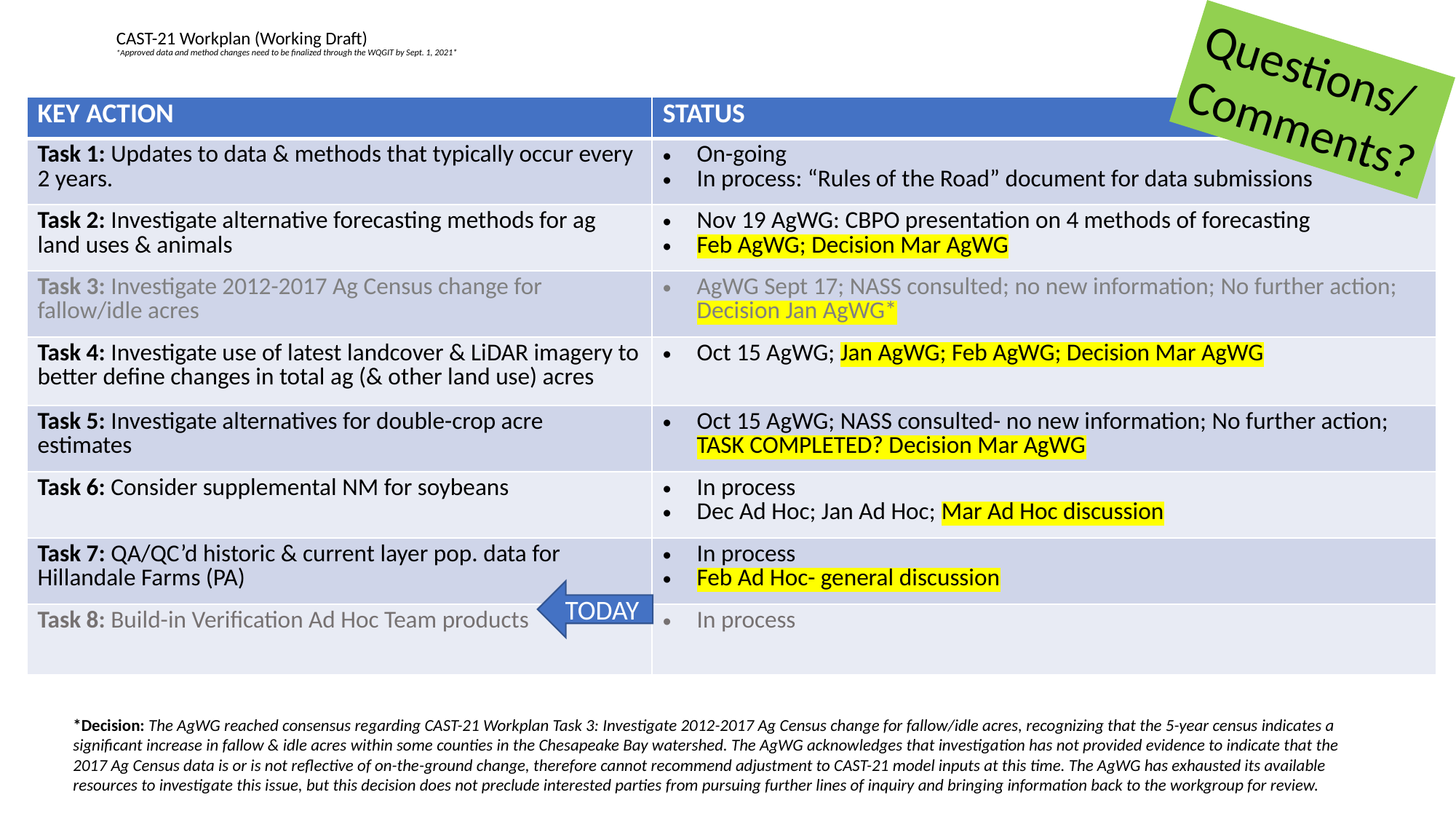

# CAST-21 Workplan (Working Draft) *Approved data and method changes need to be finalized through the WQGIT by Sept. 1, 2021*
Questions/Comments?
| KEY ACTION | STATUS |
| --- | --- |
| Task 1: Updates to data & methods that typically occur every 2 years. | On-going In process: “Rules of the Road” document for data submissions |
| Task 2: Investigate alternative forecasting methods for ag land uses & animals | Nov 19 AgWG: CBPO presentation on 4 methods of forecasting Feb AgWG; Decision Mar AgWG |
| Task 3: Investigate 2012-2017 Ag Census change for fallow/idle acres | AgWG Sept 17; NASS consulted; no new information; No further action; Decision Jan AgWG\* |
| Task 4: Investigate use of latest landcover & LiDAR imagery to better define changes in total ag (& other land use) acres | Oct 15 AgWG; Jan AgWG; Feb AgWG; Decision Mar AgWG |
| Task 5: Investigate alternatives for double-crop acre estimates | Oct 15 AgWG; NASS consulted- no new information; No further action; TASK COMPLETED? Decision Mar AgWG |
| Task 6: Consider supplemental NM for soybeans | In process Dec Ad Hoc; Jan Ad Hoc; Mar Ad Hoc discussion |
| Task 7: QA/QC’d historic & current layer pop. data for Hillandale Farms (PA) | In process Feb Ad Hoc- general discussion |
| Task 8: Build-in Verification Ad Hoc Team products | In process |
TODAY
*Decision: The AgWG reached consensus regarding CAST-21 Workplan Task 3: Investigate 2012-2017 Ag Census change for fallow/idle acres, recognizing that the 5-year census indicates a significant increase in fallow & idle acres within some counties in the Chesapeake Bay watershed. The AgWG acknowledges that investigation has not provided evidence to indicate that the 2017 Ag Census data is or is not reflective of on-the-ground change, therefore cannot recommend adjustment to CAST-21 model inputs at this time. The AgWG has exhausted its available resources to investigate this issue, but this decision does not preclude interested parties from pursuing further lines of inquiry and bringing information back to the workgroup for review.